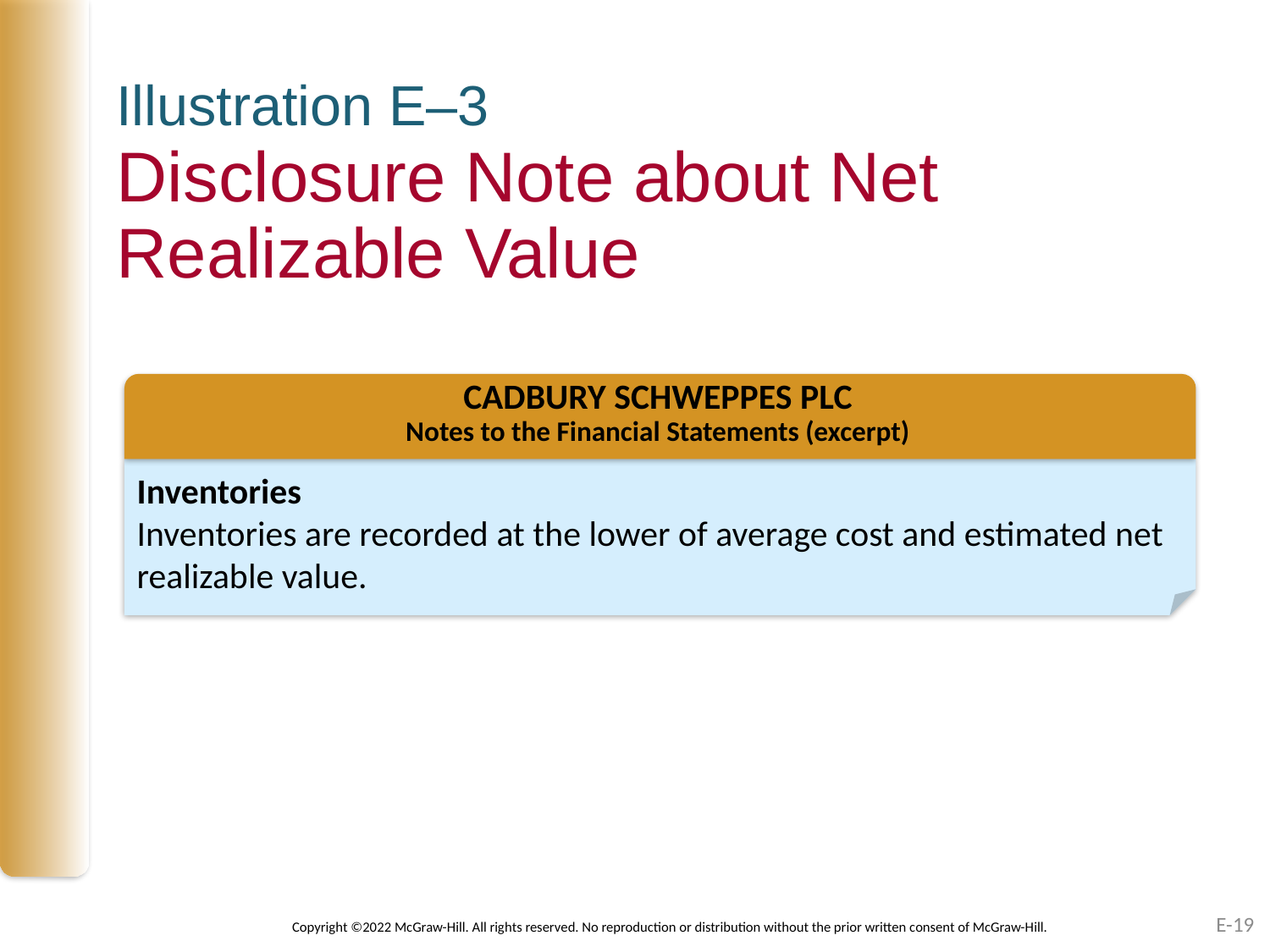

Illustration E–3
# Disclosure Note about Net Realizable Value
CADBURY SCHWEPPES PLC
Notes to the Financial Statements (excerpt)

Inventories
Inventories are recorded at the lower of average cost and estimated net realizable value.
E-19
Copyright ©2022 McGraw-Hill. All rights reserved. No reproduction or distribution without the prior written consent of McGraw-Hill.